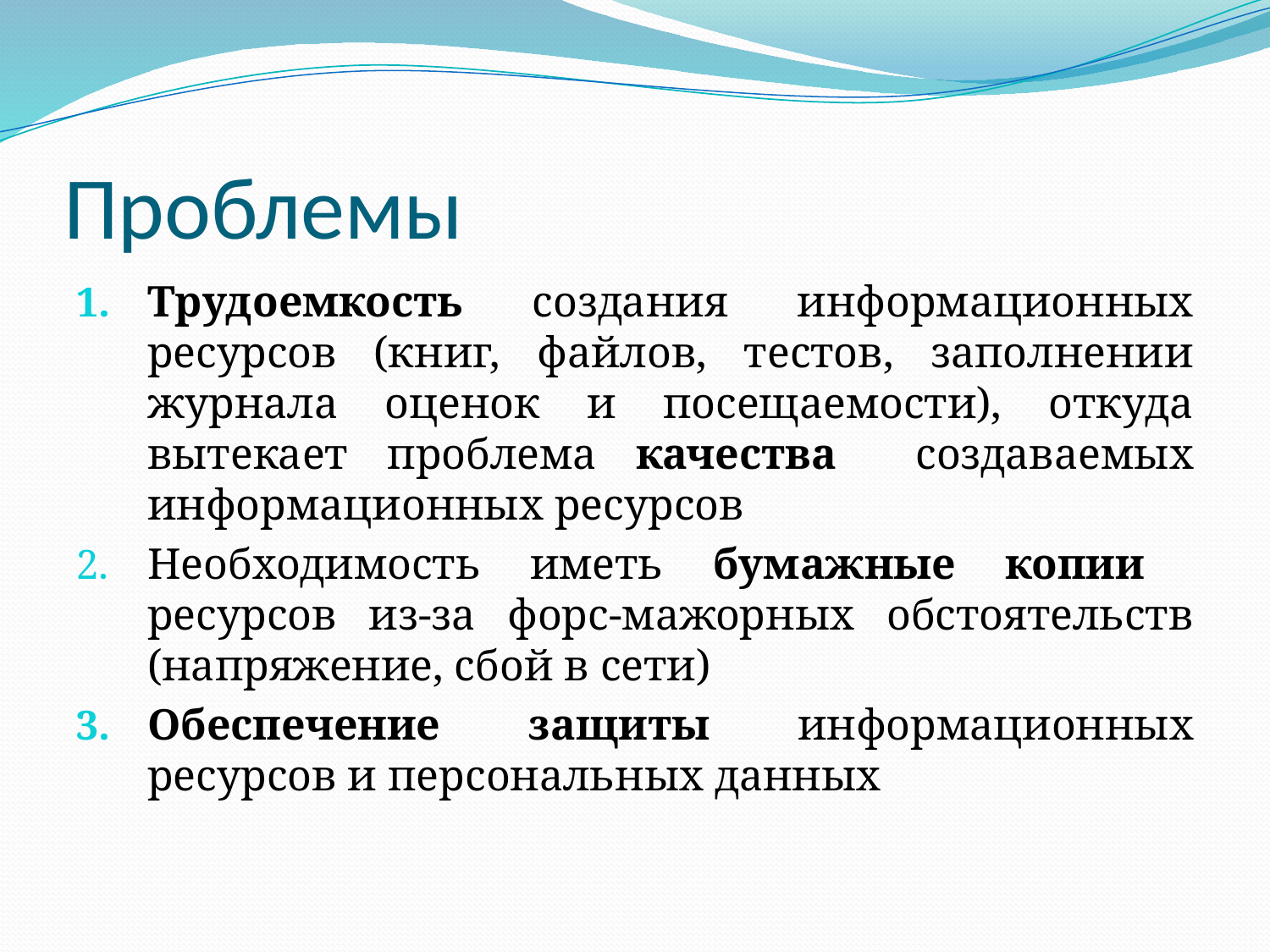

# Проблемы
Трудоемкость создания информационных ресурсов (книг, файлов, тестов, заполнении журнала оценок и посещаемости), откуда вытекает проблема качества  создаваемых информационных ресурсов
Необходимость иметь бумажные копии  ресурсов из-за форс-мажорных обстоятельств (напряжение, сбой в сети)
Обеспечение защиты информационных ресурсов и персональных данных